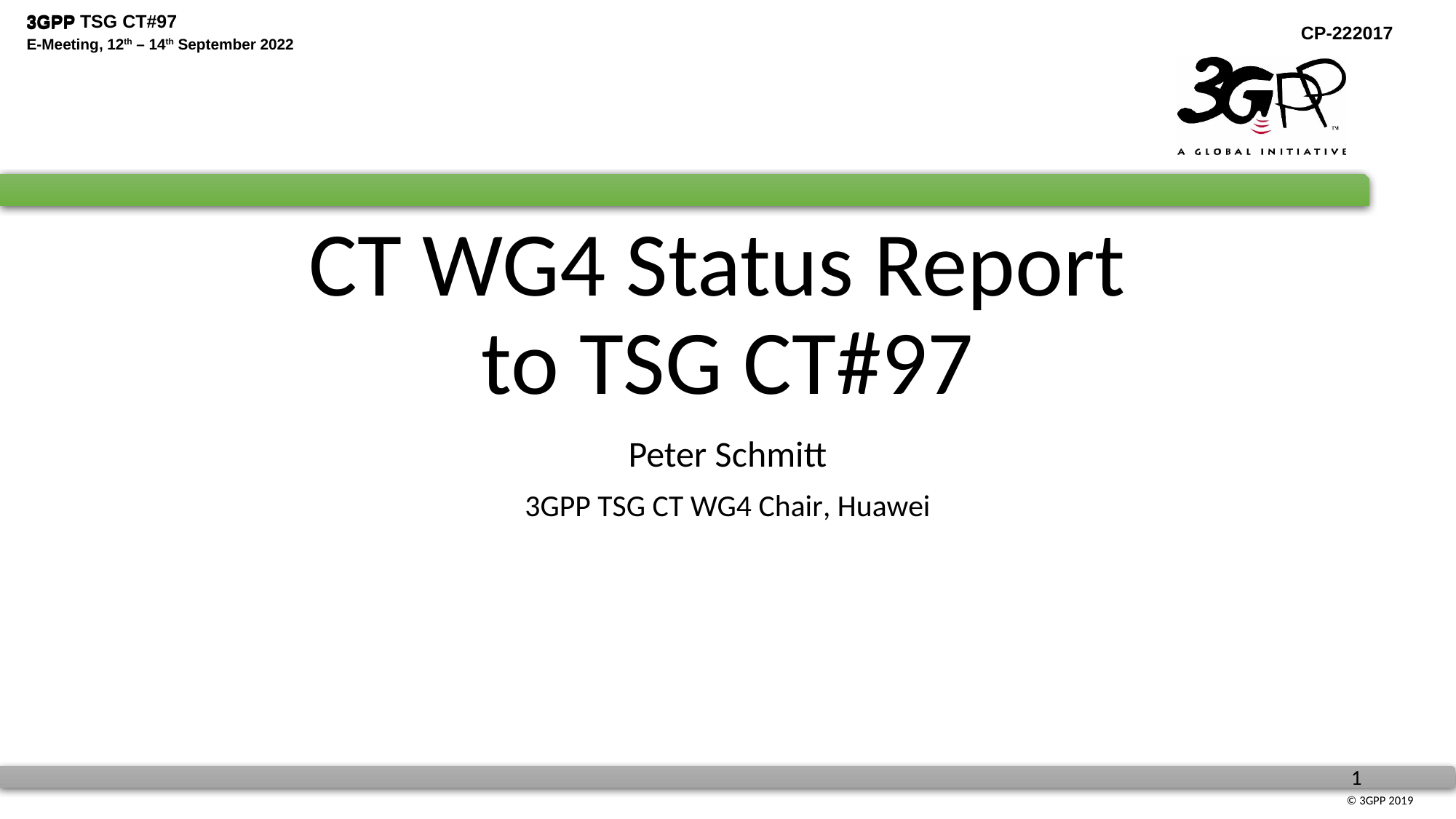

# CT WG4 Status Report to TSG CT#97
Peter Schmitt
3GPP TSG CT WG4 Chair, Huawei